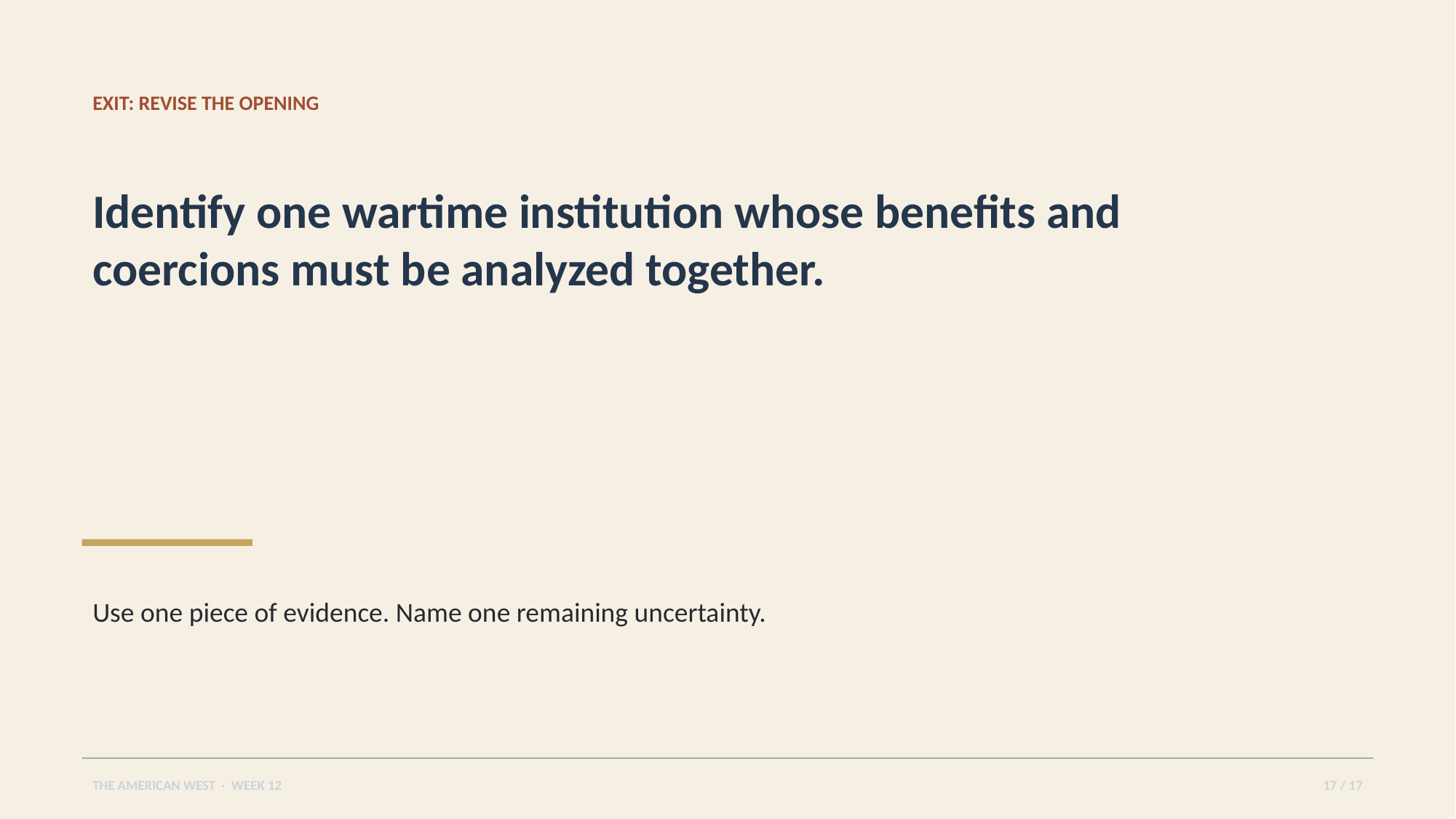

EXIT: REVISE THE OPENING
Identify one wartime institution whose benefits and coercions must be analyzed together.

Use one piece of evidence. Name one remaining uncertainty.

THE AMERICAN WEST  ·  WEEK 12
17 / 17